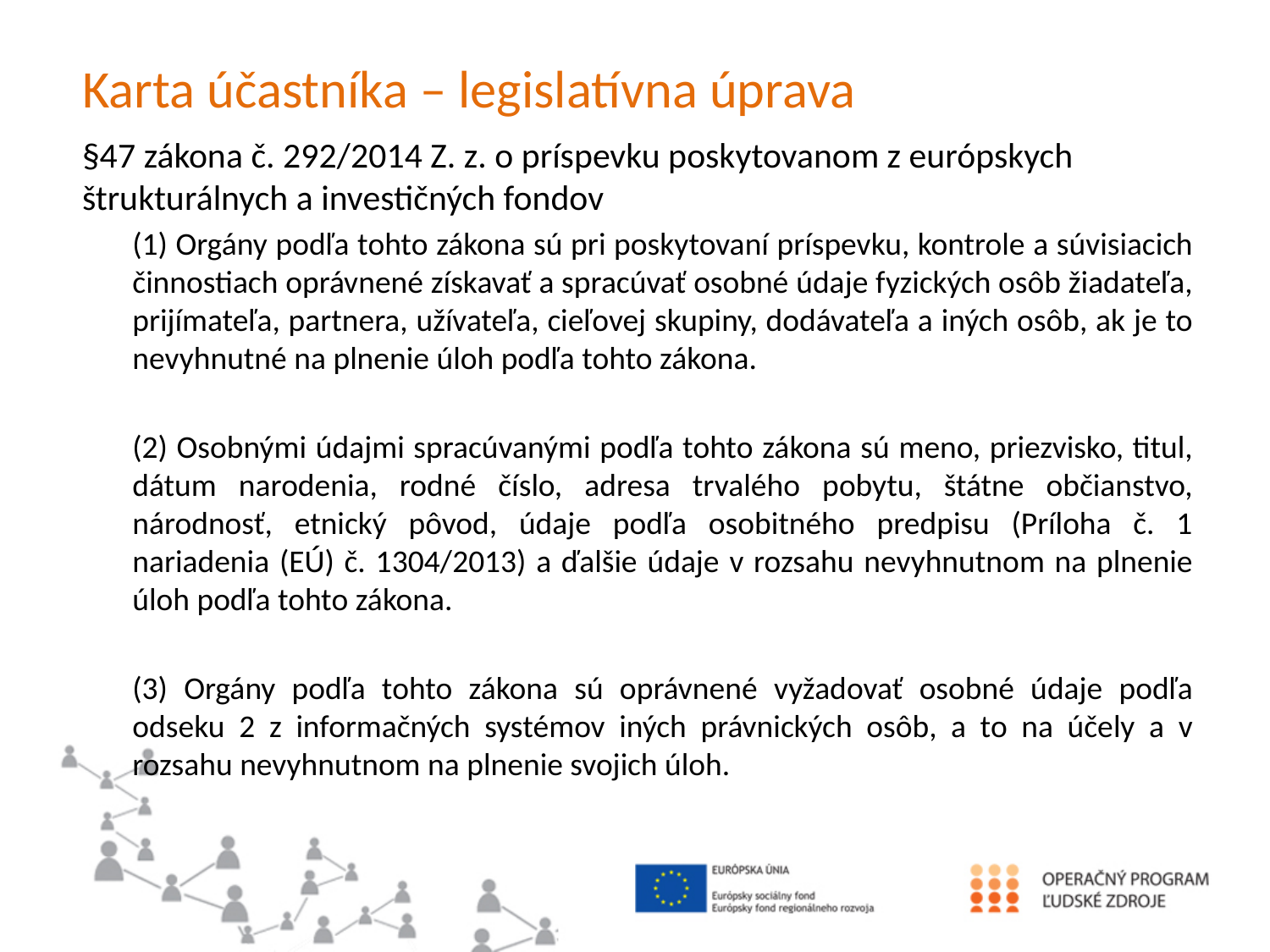

# Karta účastníka – legislatívna úprava
§47 zákona č. 292/2014 Z. z. o príspevku poskytovanom z európskych štrukturálnych a investičných fondov
(1) Orgány podľa tohto zákona sú pri poskytovaní príspevku, kontrole a súvisiacich činnostiach oprávnené získavať a spracúvať osobné údaje fyzických osôb žiadateľa, prijímateľa, partnera, užívateľa, cieľovej skupiny, dodávateľa a iných osôb, ak je to nevyhnutné na plnenie úloh podľa tohto zákona.

(2) Osobnými údajmi spracúvanými podľa tohto zákona sú meno, priezvisko, titul, dátum narodenia, rodné číslo, adresa trvalého pobytu, štátne občianstvo, národnosť, etnický pôvod, údaje podľa osobitného predpisu (Príloha č. 1 nariadenia (EÚ) č. 1304/2013) a ďalšie údaje v rozsahu nevyhnutnom na plnenie úloh podľa tohto zákona.

(3) Orgány podľa tohto zákona sú oprávnené vyžadovať osobné údaje podľa odseku 2 z informačných systémov iných právnických osôb, a to na účely a v rozsahu nevyhnutnom na plnenie svojich úloh.